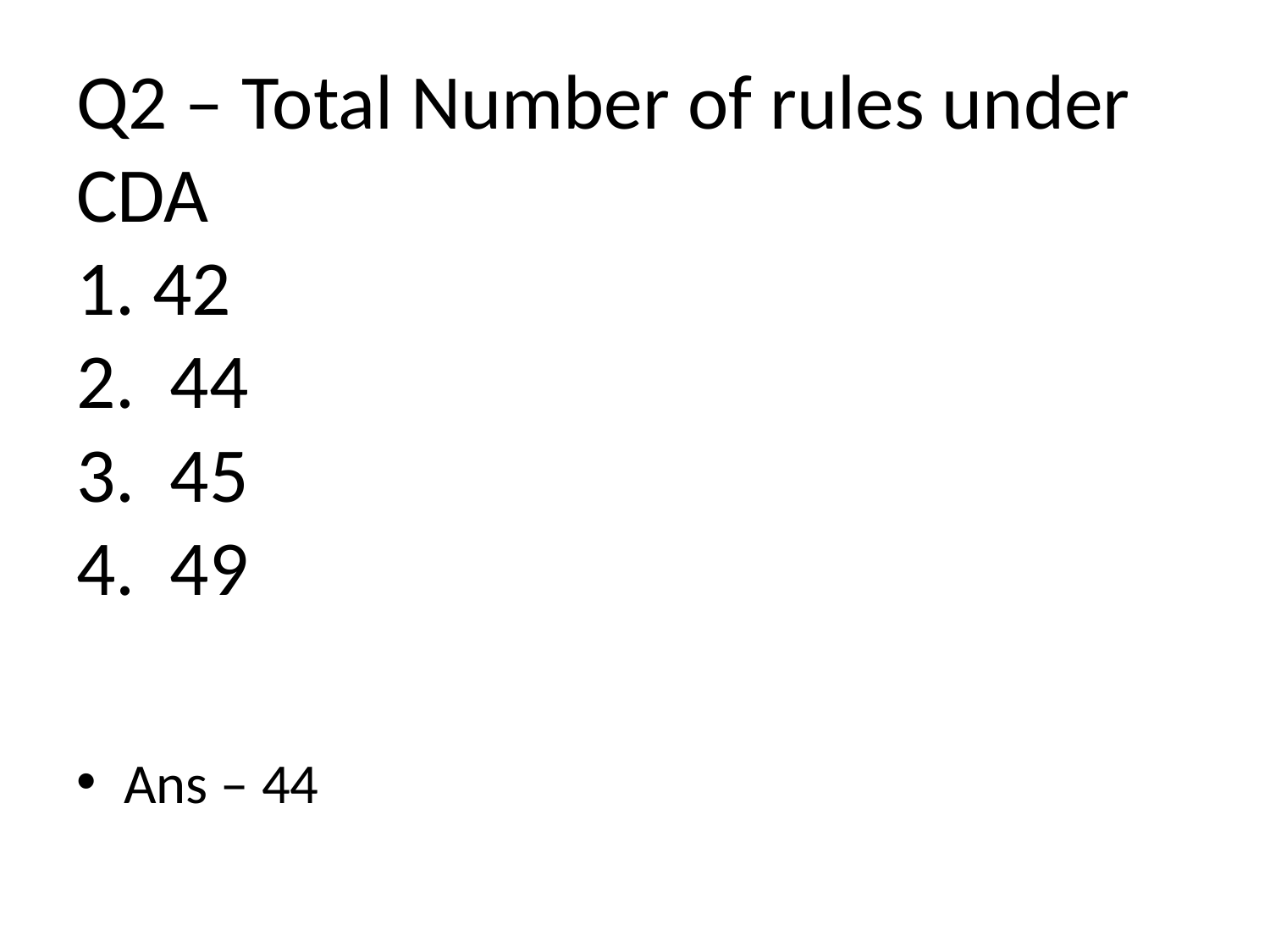

# Q2 – Total Number of rules under CDA 1. 42 2.  44 3.  45 4.  49
Ans – 44